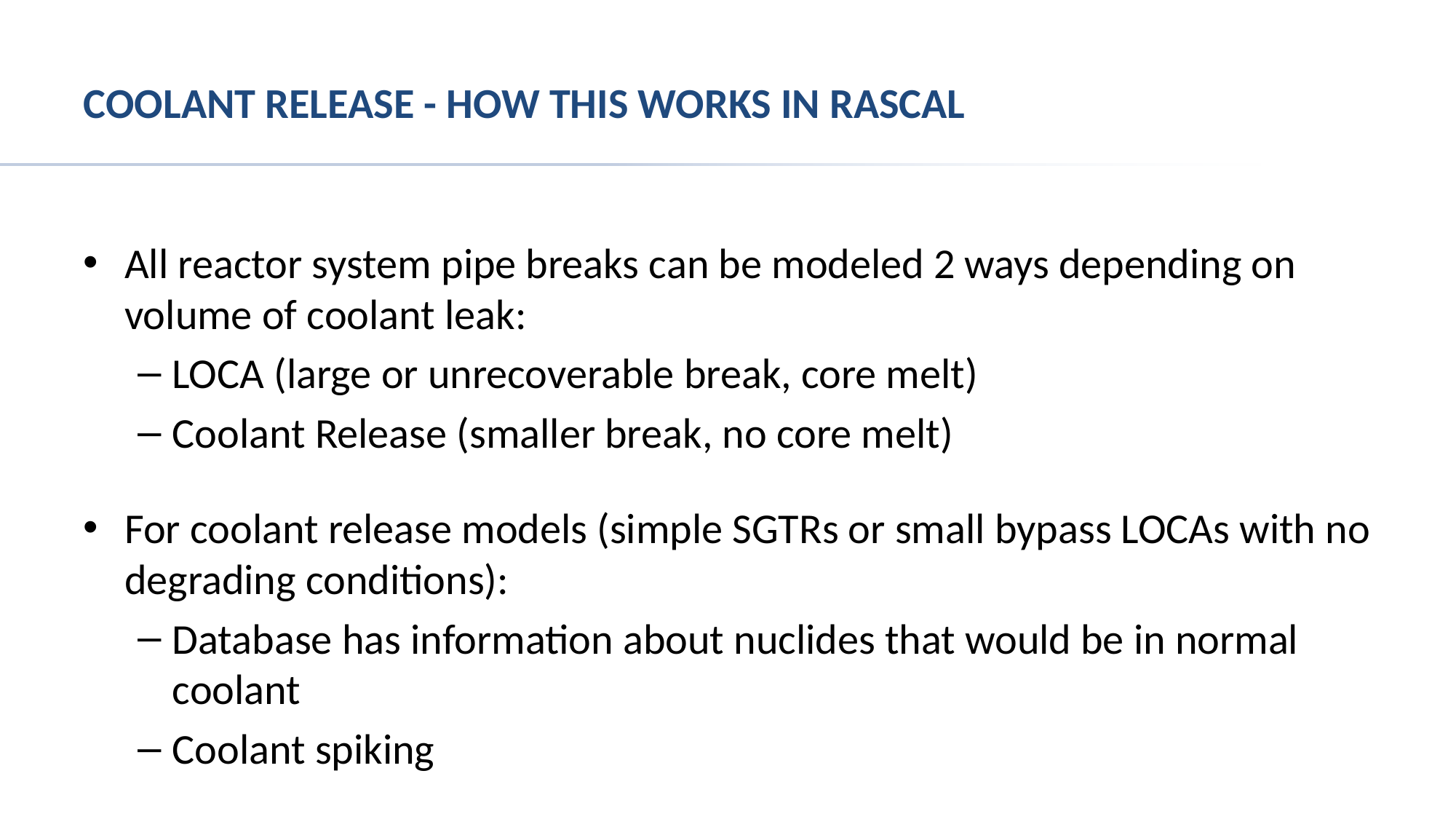

# Coolant Release - How This Works in RASCAL

All reactor system pipe breaks can be modeled 2 ways depending on volume of coolant leak:
LOCA (large or unrecoverable break, core melt)
Coolant Release (smaller break, no core melt)

For coolant release models (simple SGTRs or small bypass LOCAs with no degrading conditions):
Database has information about nuclides that would be in normal coolant
Coolant spiking